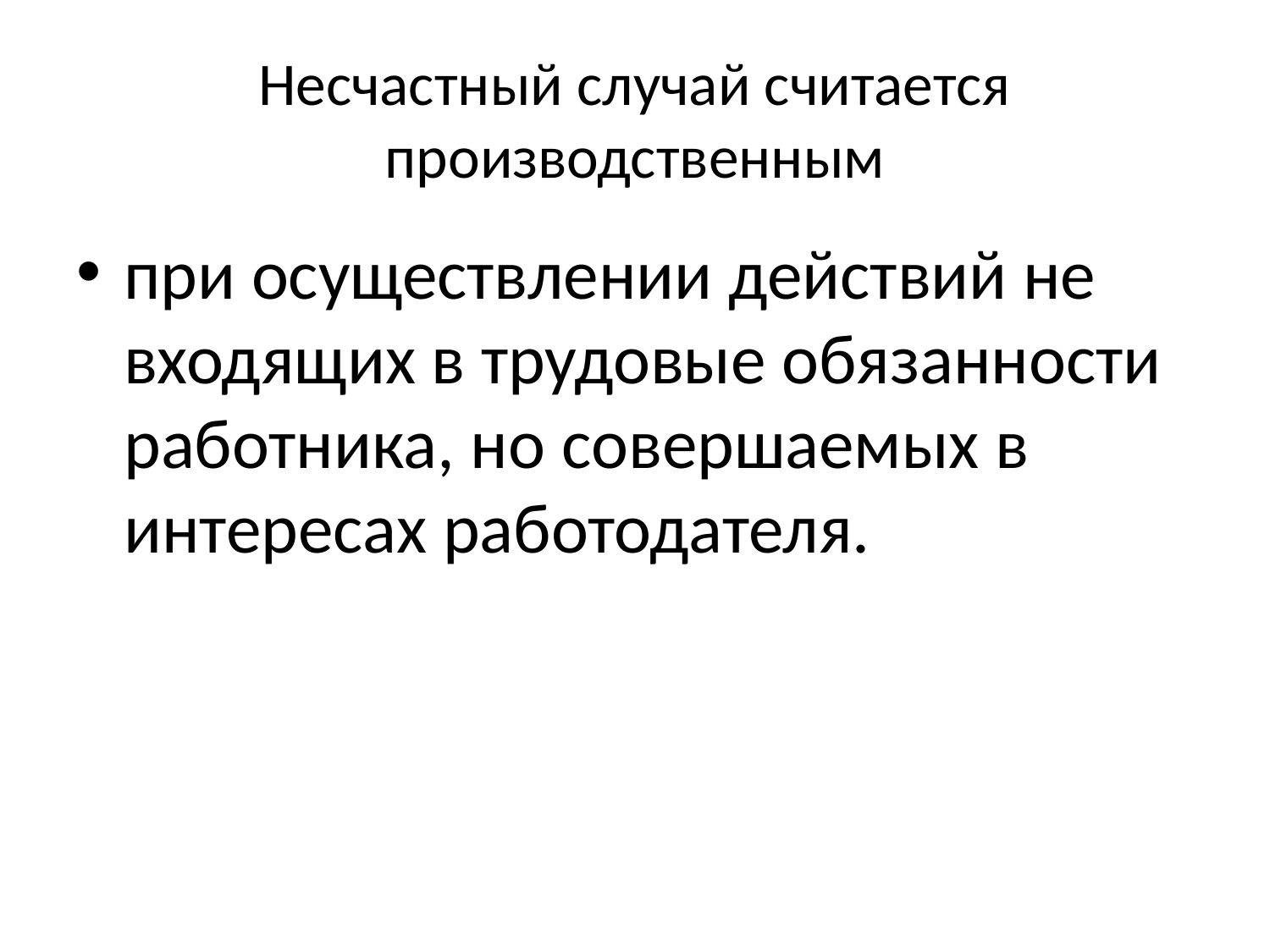

# Несчастный случай считается производственным
при осуществлении действий не входящих в трудовые обязанности работника, но совершаемых в интересах работодателя.